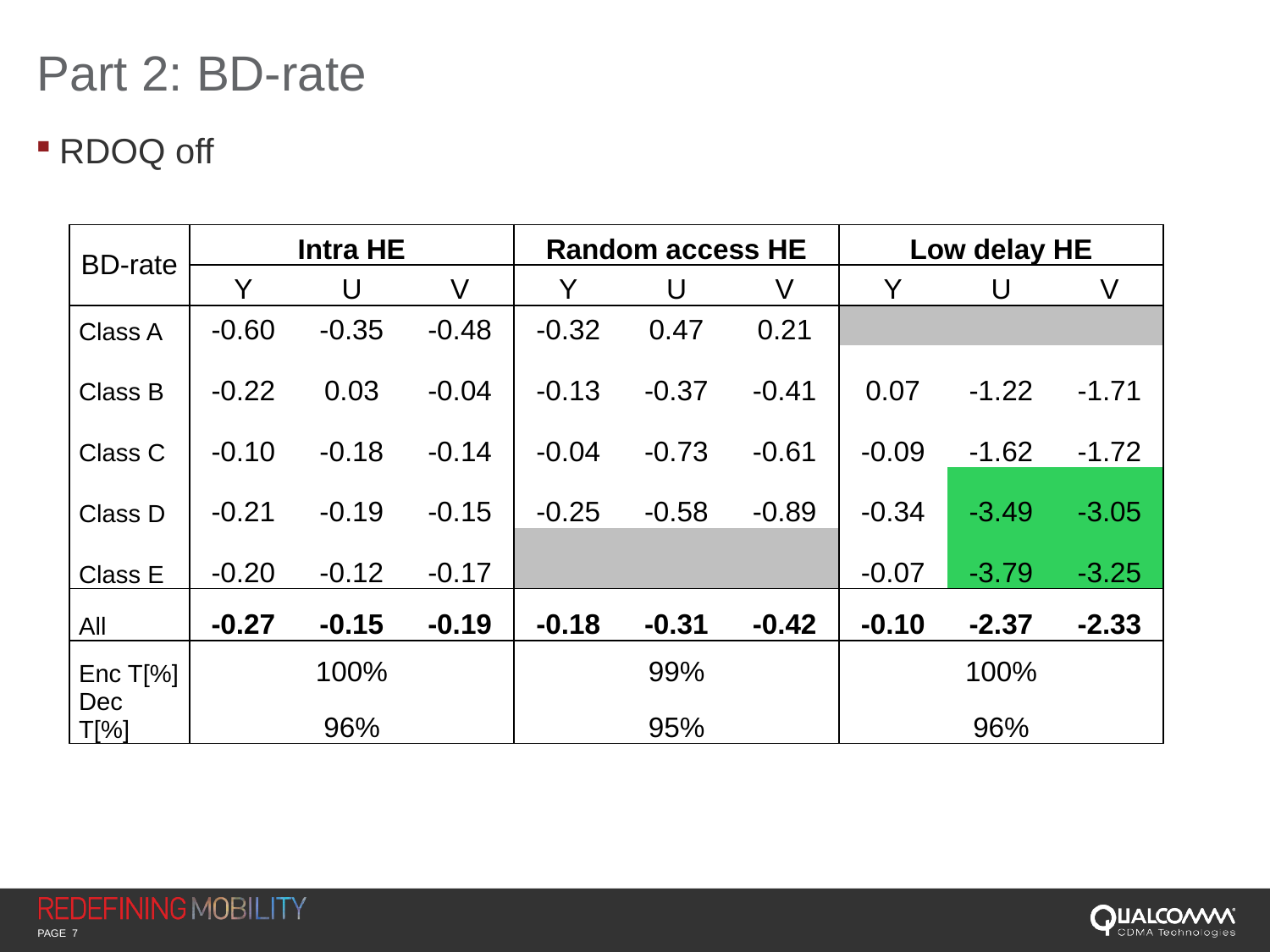

# Part 2: BD-rate
RDOQ off

| BD-rate | Intra HE |  |  | Random access HE |  |  | Low delay HE |  |  |
| --- | --- | --- | --- | --- | --- | --- | --- | --- | --- |
|  | Y | U | V | Y | U | V | Y | U | V |
| Class A | -0.60 | -0.35 | -0.48 | -0.32 | 0.47 | 0.21 |  |  |  |
| Class B | -0.22 | 0.03 | -0.04 | -0.13 | -0.37 | -0.41 | 0.07 | -1.22 | -1.71 |
| Class C | -0.10 | -0.18 | -0.14 | -0.04 | -0.73 | -0.61 | -0.09 | -1.62 | -1.72 |
| Class D | -0.21 | -0.19 | -0.15 | -0.25 | -0.58 | -0.89 | -0.34 | -3.49 | -3.05 |
| Class E | -0.20 | -0.12 | -0.17 |  |  |  | -0.07 | -3.79 | -3.25 |
| All | -0.27 | -0.15 | -0.19 | -0.18 | -0.31 | -0.42 | -0.10 | -2.37 | -2.33 |
| Enc T[%] | 100% |  |  | 99% |  |  | 100% |  |  |
| Dec T[%] | 96% |  |  | 95% |  |  | 96% |  |  |